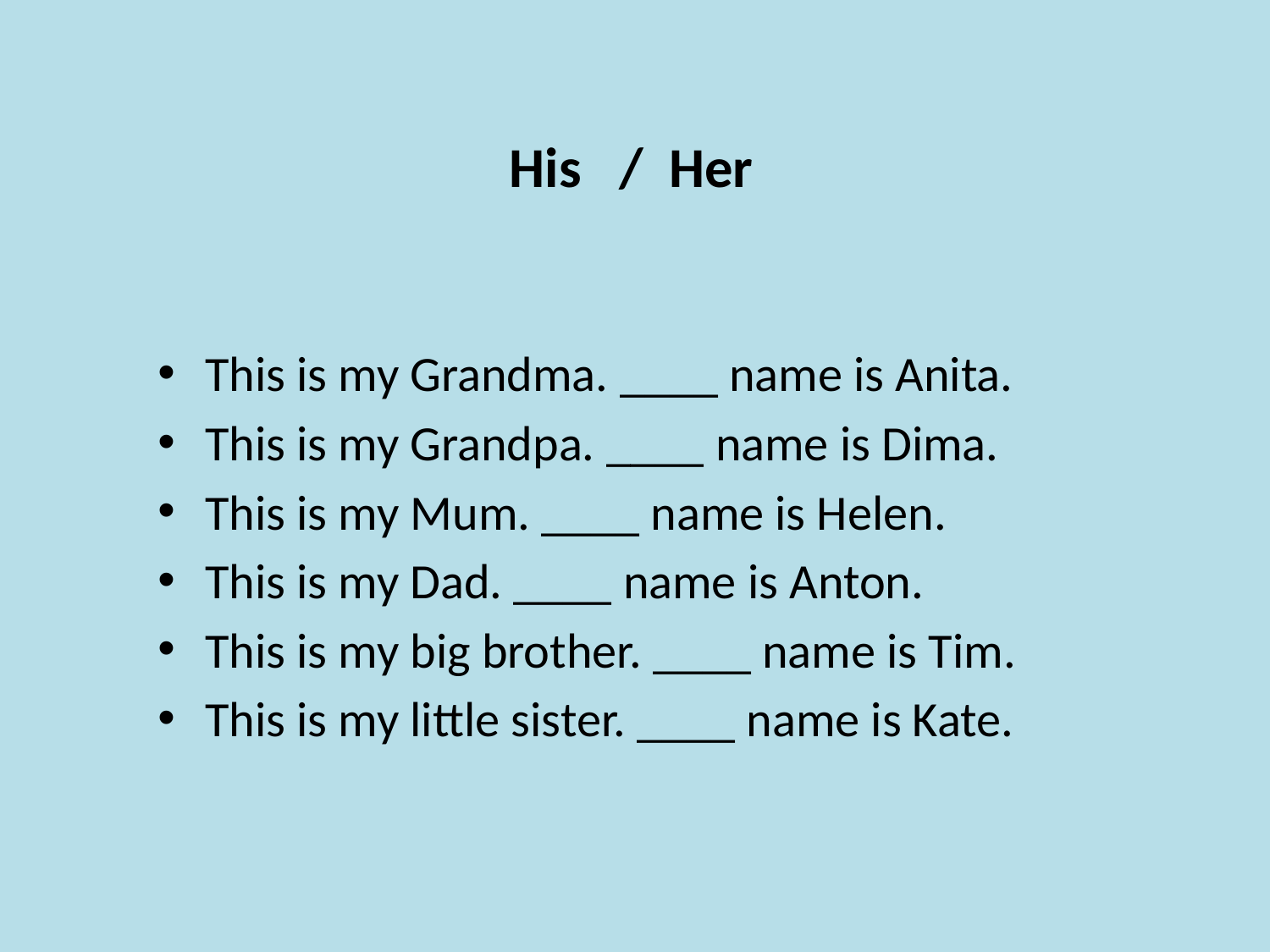

His   /  Her
This is my Grandma. ____ name is Anita.
This is my Grandpa. ____ name is Dima.
This is my Mum. ____ name is Helen.
This is my Dad. ____ name is Anton.
This is my big brother. ____ name is Tim.
This is my little sister. ____ name is Kate.